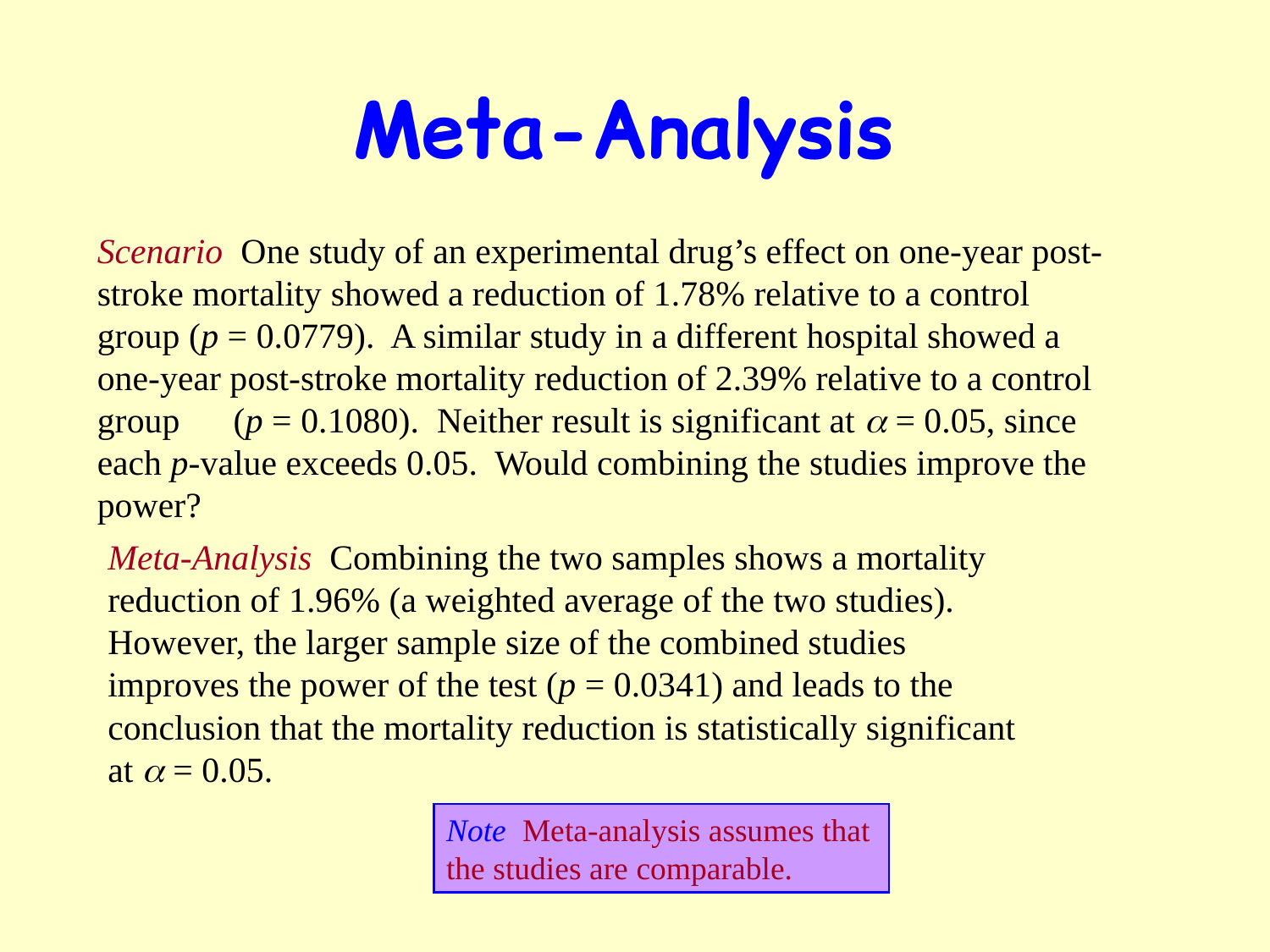

# Meta-Analysis
Scenario  One study of an experimental drug’s effect on one-year post-stroke mortality showed a reduction of 1.78% relative to a control group (p = 0.0779).  A similar study in a different hospital showed a one-year post-stroke mortality reduction of 2.39% relative to a control group      (p = 0.1080).  Neither result is significant at α = 0.05, since each p-value exceeds 0.05.  Would combining the studies improve the power?
Meta-Analysis  Combining the two samples shows a mortality reduction of 1.96% (a weighted average of the two studies).  However, the larger sample size of the combined studies improves the power of the test (p = 0.0341) and leads to the conclusion that the mortality reduction is statistically significant at α = 0.05.
Note  Meta-analysis assumes that the studies are comparable.